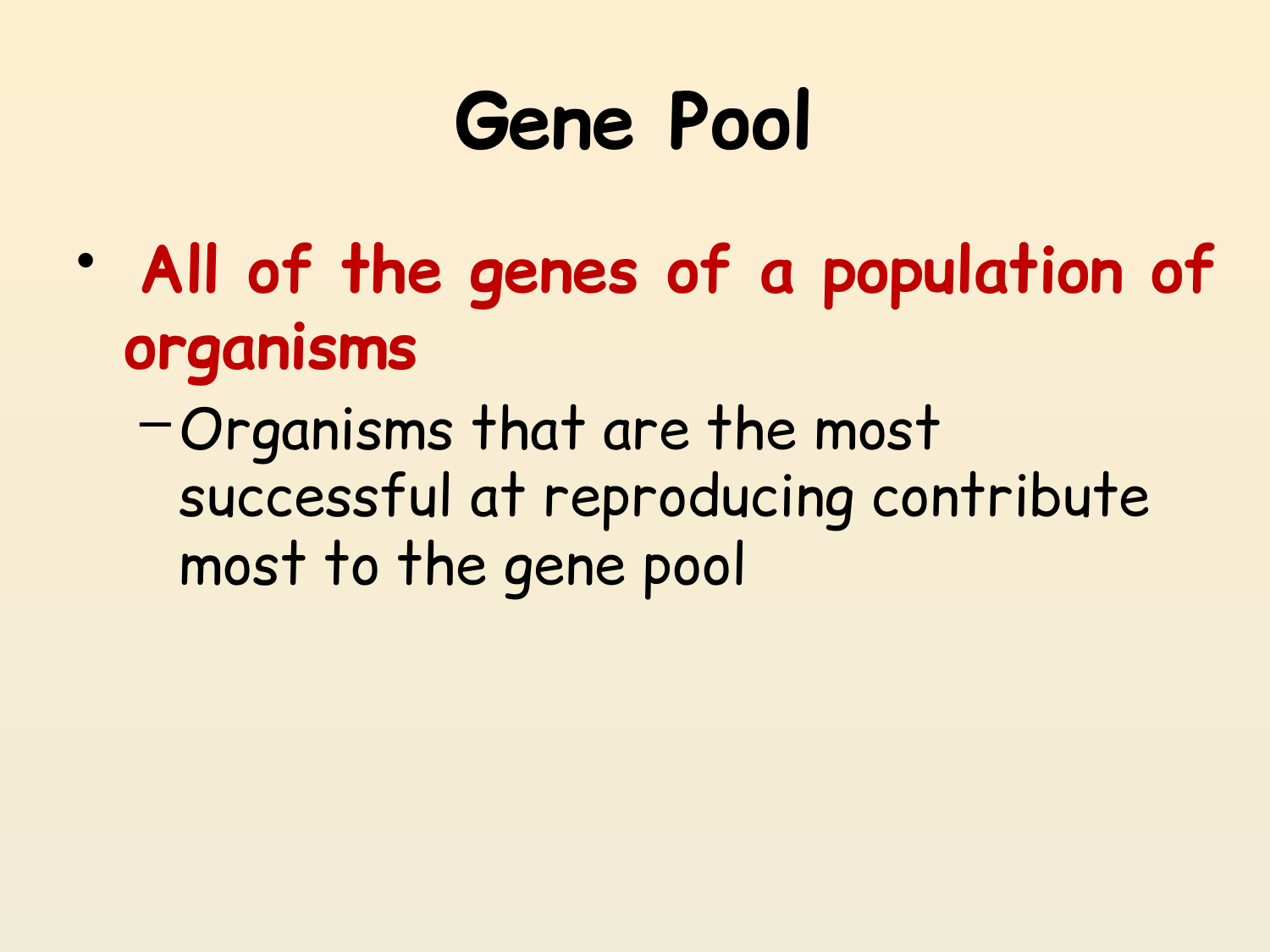

# Gene Pool
 All of the genes of a population of organisms
Organisms that are the most successful at reproducing contribute most to the gene pool